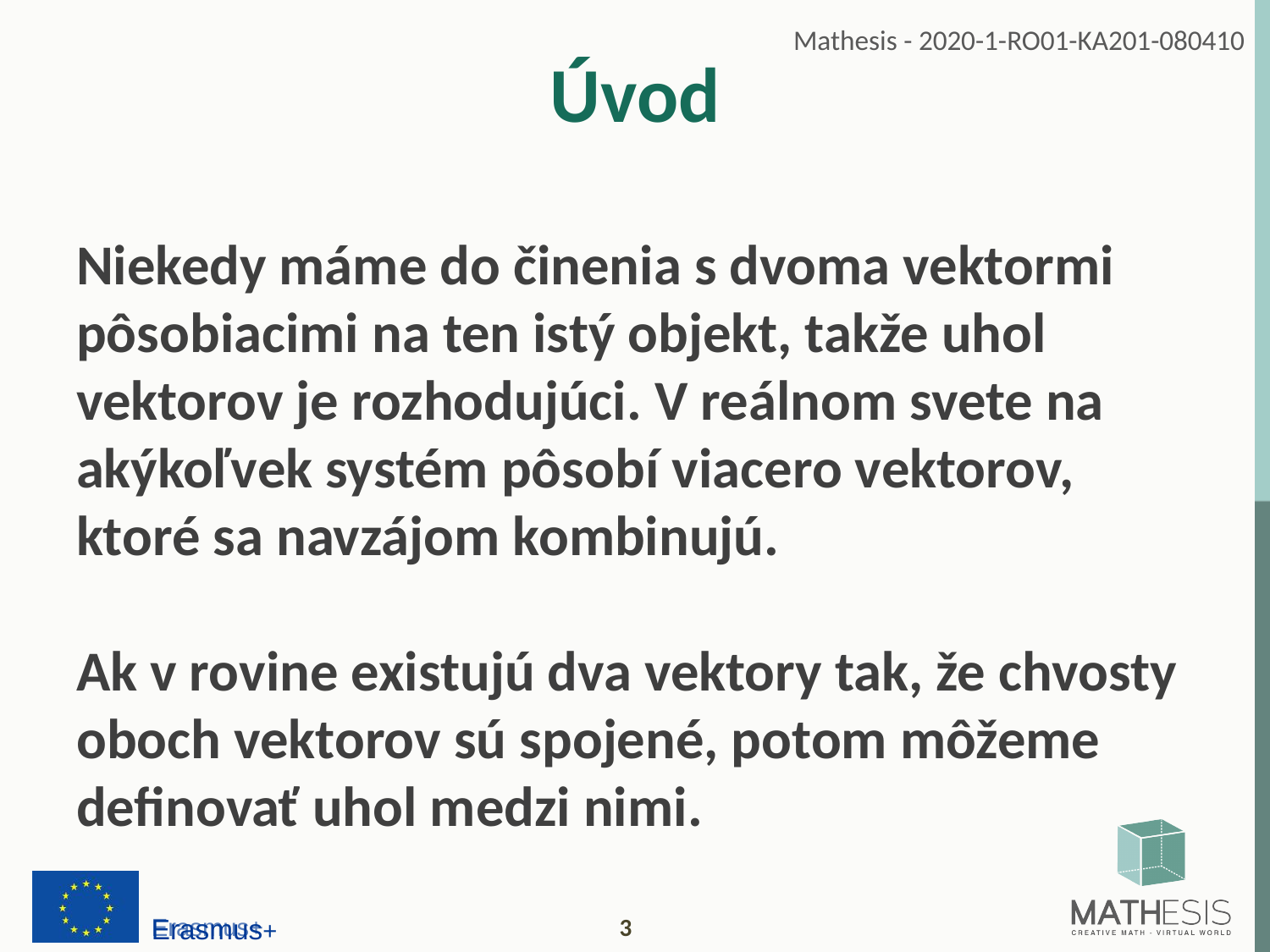

# Úvod
Niekedy máme do činenia s dvoma vektormi pôsobiacimi na ten istý objekt, takže uhol vektorov je rozhodujúci. V reálnom svete na akýkoľvek systém pôsobí viacero vektorov, ktoré sa navzájom kombinujú.

Ak v rovine existujú dva vektory tak, že chvosty oboch vektorov sú spojené, potom môžeme definovať uhol medzi nimi.